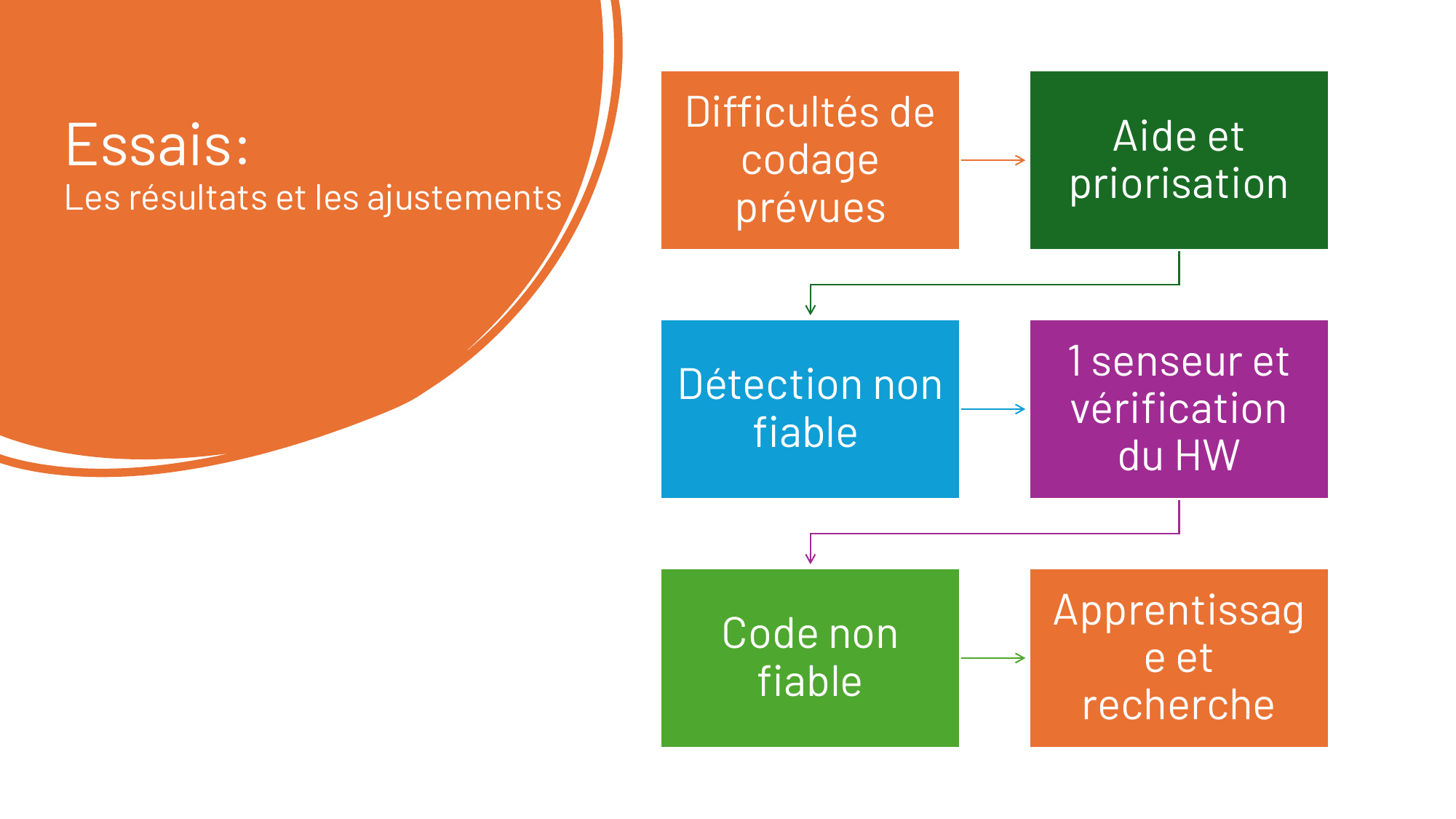

Difficultés de codage prévues

Aide et priorisation

Détection non fiable

1 senseur et vérification du HW

Code non fiable
Apprentissage et recherche
# Essais: Les résultats et les ajustements